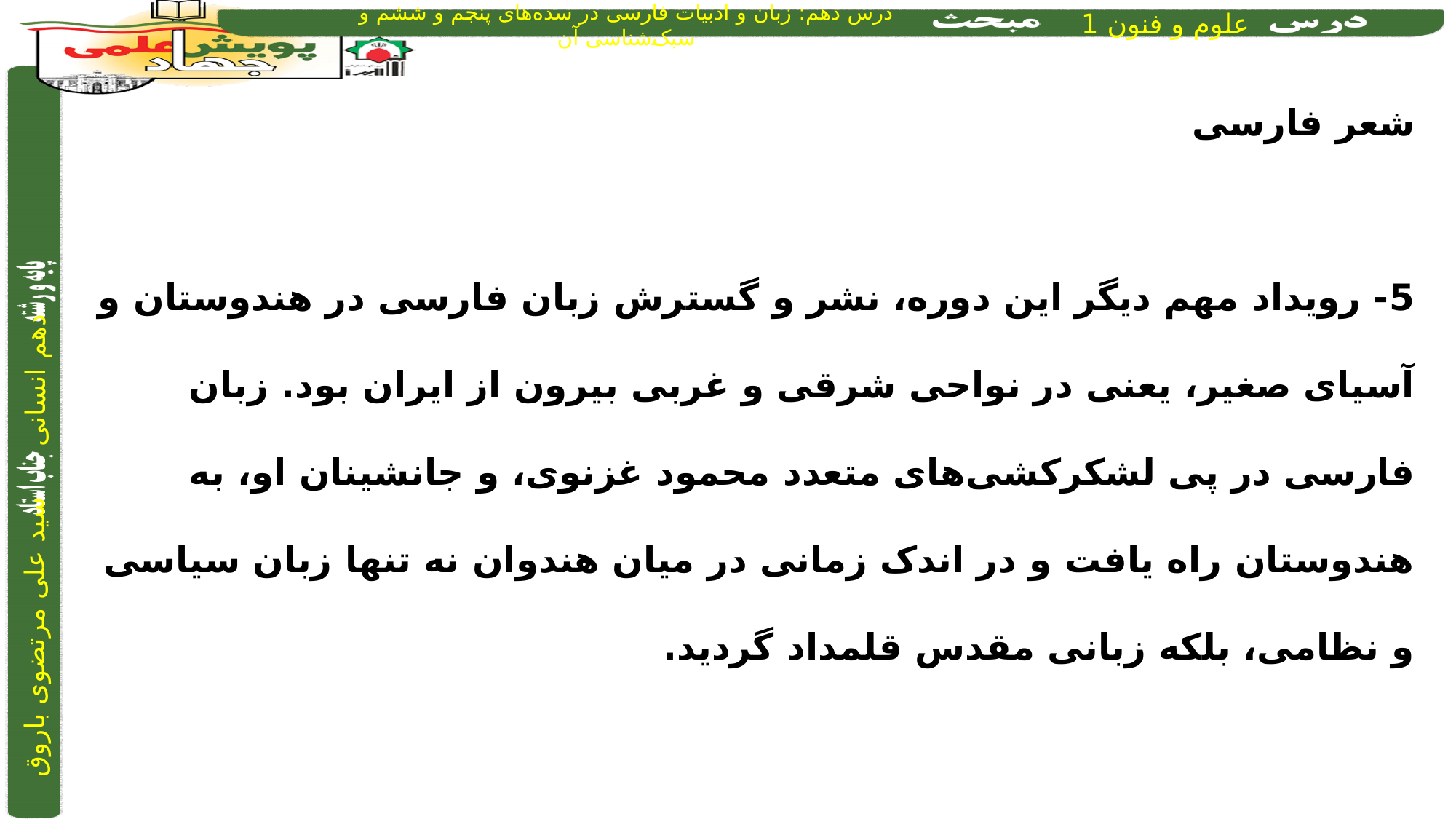

شعر فارسی

5- رویداد مهم دیگر این دوره، نشر و گسترش زبان فارسی در هندوستان و آسیای صغیر، یعنی در نواحی شرقی و غربی بیرون از ایران بود. زبان فارسی در پی لشکرکشی‌های متعدد محمود غزنوی، و جانشینان او، به هندوستان راه یافت و در اندک زمانی در میان هندوان نه تنها زبان سیاسی و نظامی، بلکه زبانی مقدس قلمداد گردید.